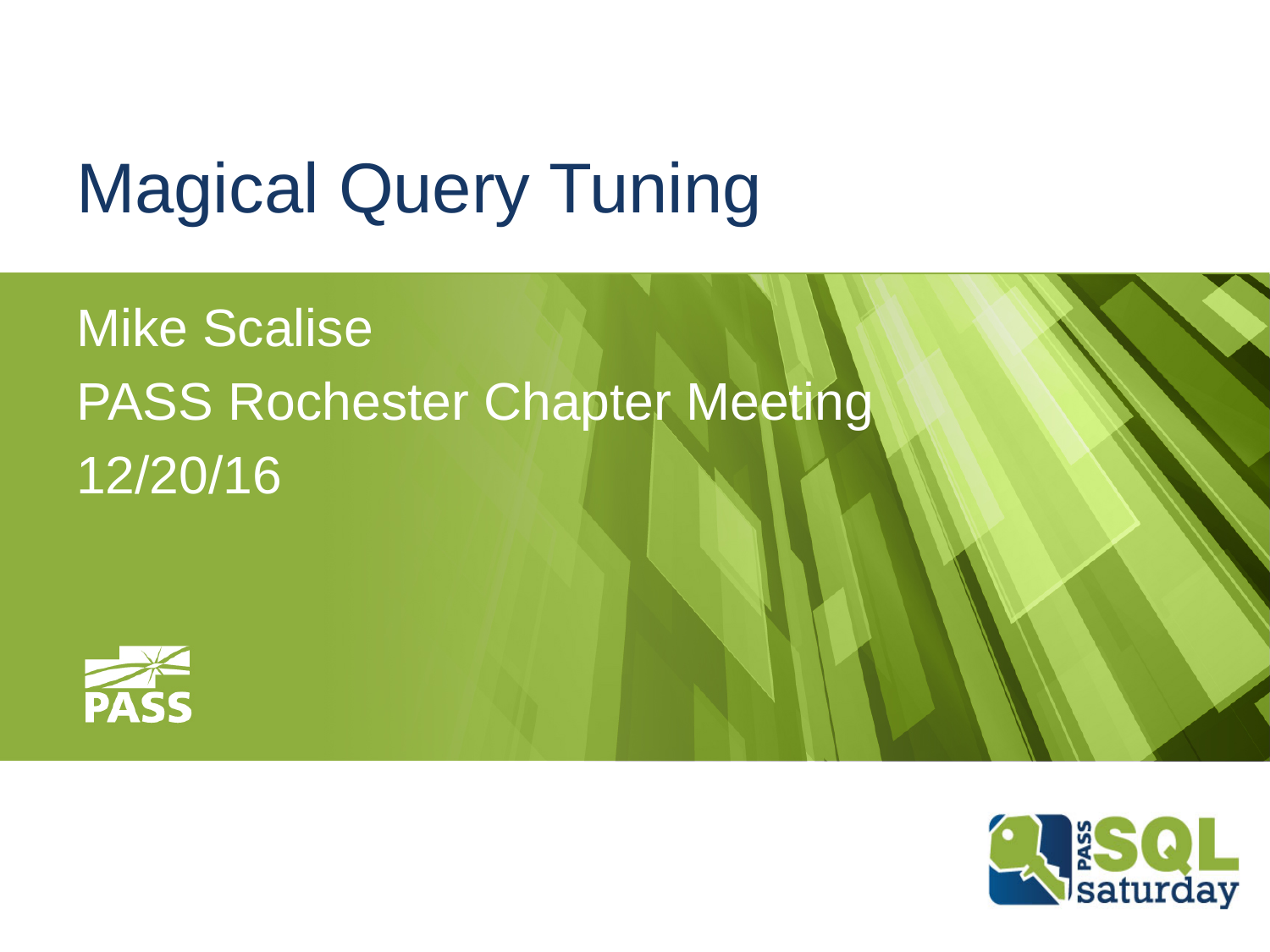

# Magical Query Tuning
Mike Scalise
PASS Rochester Chapter Meeting
12/20/16